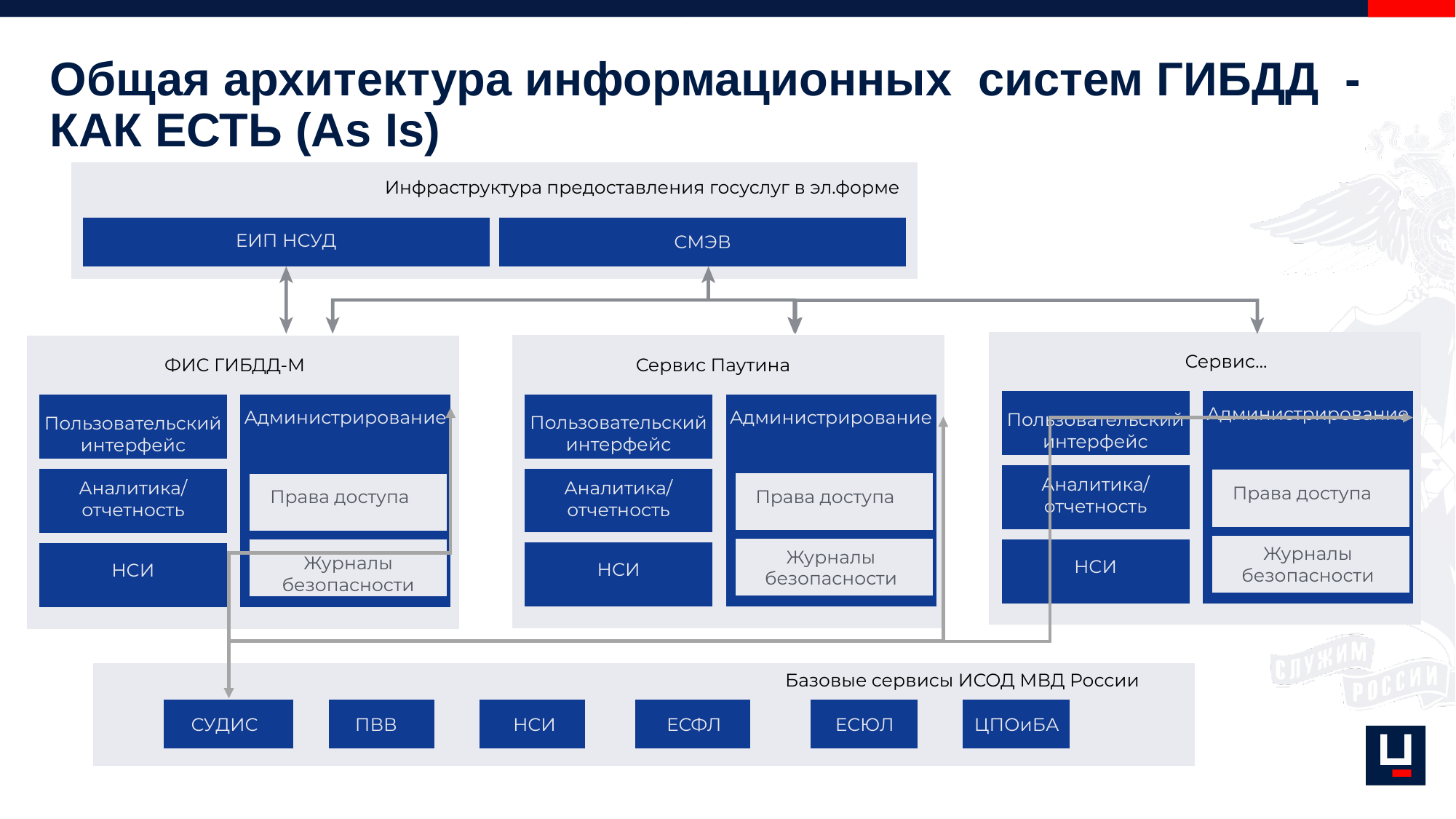

# Общая архитектура информационных  систем ГИБДД  - КАК ЕСТЬ (As Is)

Инфраструктура предоставления госуслуг в эл.форме

ЕИП НСУД
СМЭВ

Сервис…
Сервис Паутина
ФИС ГИБДД-М

Администрирование
Администрирование
Администрирование
Пользовательский
интерфейс
Пользовательский
интерфейс
Пользовательский
интерфейс

Аналитика/
отчетность

Аналитика/
отчетность
Аналитика/
отчетность

Права доступа
Права доступа
Права доступа

Журналы
безопасности

Журналы
безопасности

Журналы
безопасности
НСИ
НСИ
НСИ

Базовые сервисы ИСОД МВД России

СУДИС
ПВВ
НСИ
ЕСФЛ
ЕСЮЛ
ЦПОиБА
8
/32
/32